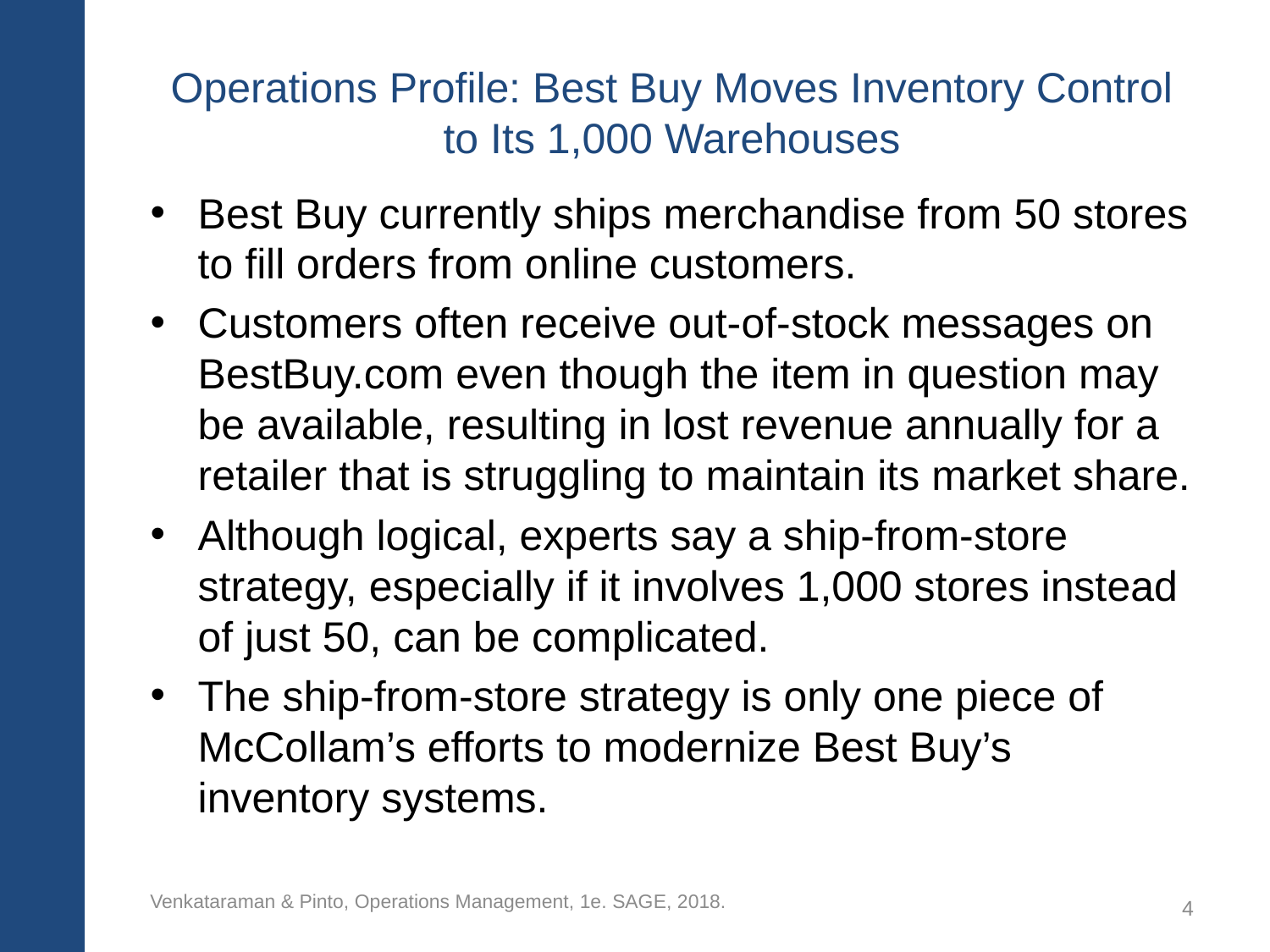

# Operations Profile: Best Buy Moves Inventory Control to Its 1,000 Warehouses
Best Buy currently ships merchandise from 50 stores to fill orders from online customers.
Customers often receive out-of-stock messages on BestBuy.com even though the item in question may be available, resulting in lost revenue annually for a retailer that is struggling to maintain its market share.
Although logical, experts say a ship-from-store strategy, especially if it involves 1,000 stores instead of just 50, can be complicated.
The ship-from-store strategy is only one piece of McCollam’s efforts to modernize Best Buy’s inventory systems.
Venkataraman & Pinto, Operations Management, 1e. SAGE, 2018.
4